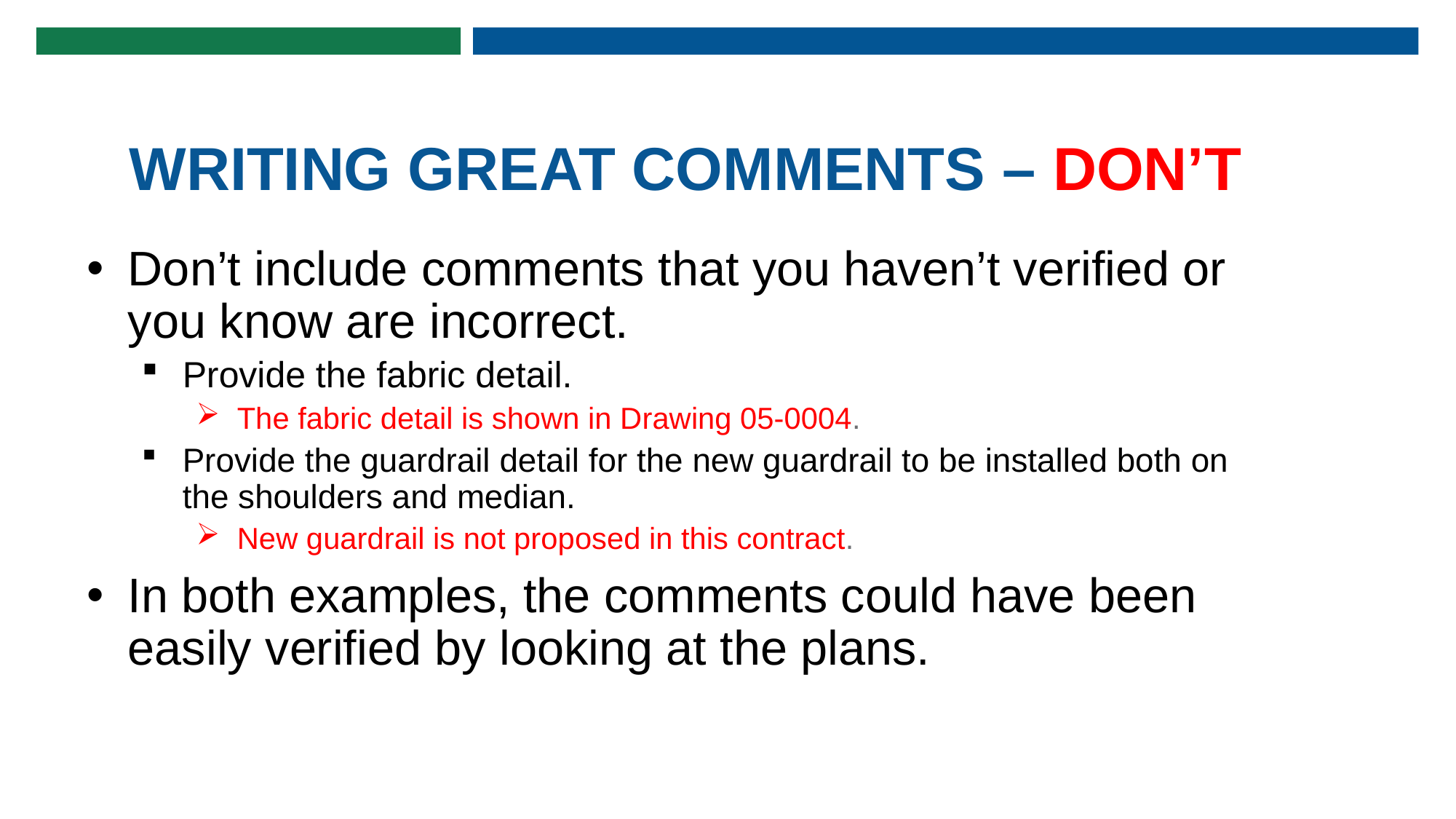

# WRITING GREAT COMMENTS – DON’T
Don’t include comments that you haven’t verified or you know are incorrect.
Provide the fabric detail.
The fabric detail is shown in Drawing 05-0004.
Provide the guardrail detail for the new guardrail to be installed both on the shoulders and median.
New guardrail is not proposed in this contract.
In both examples, the comments could have been easily verified by looking at the plans.